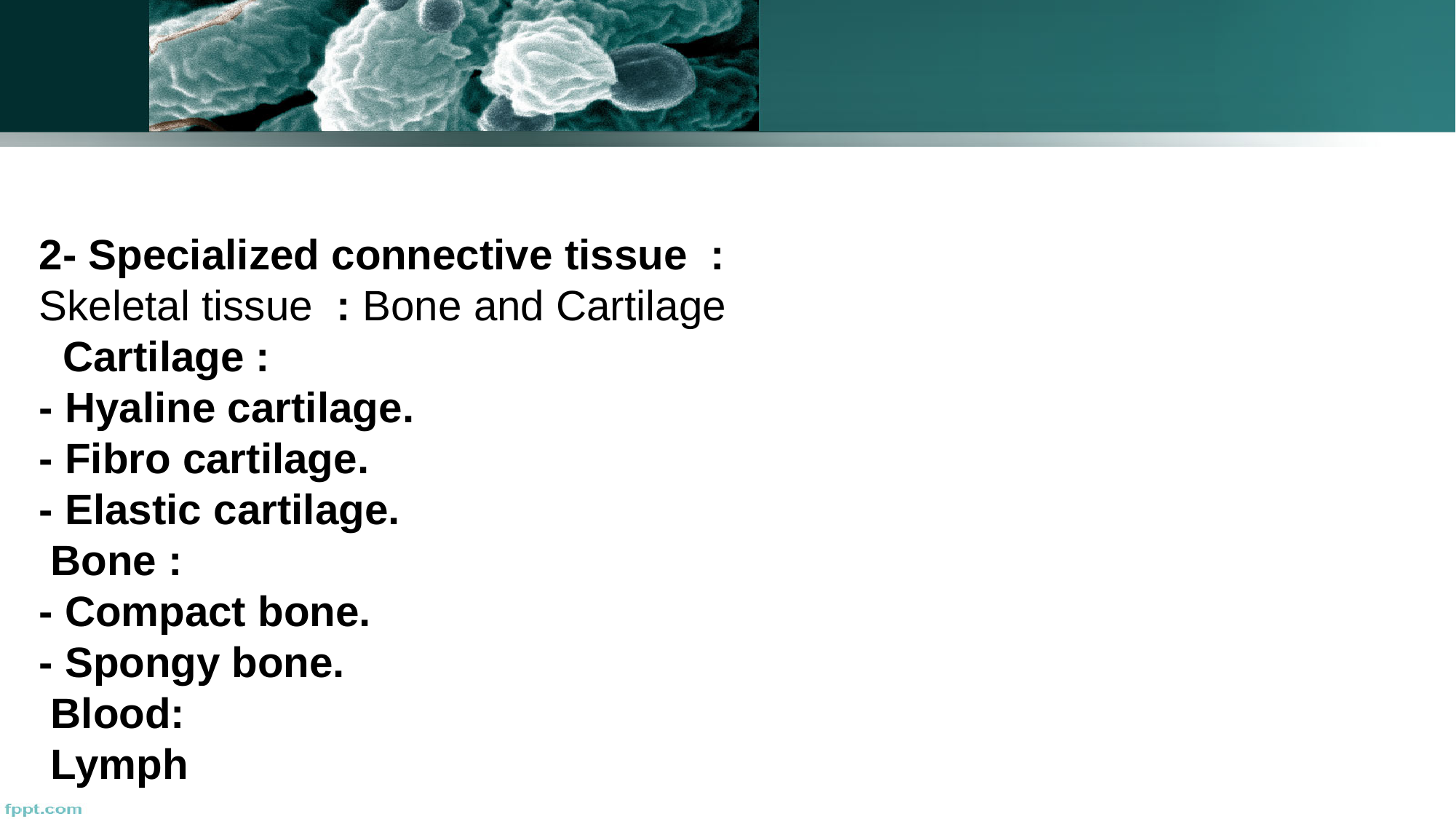

2- Specialized connective tissue  :
Skeletal tissue  : Bone and Cartilage
  Cartilage :
- Hyaline cartilage.
- Fibro cartilage.
- Elastic cartilage.
 Bone :
- Compact bone.
- Spongy bone.
 Blood:
 Lymph